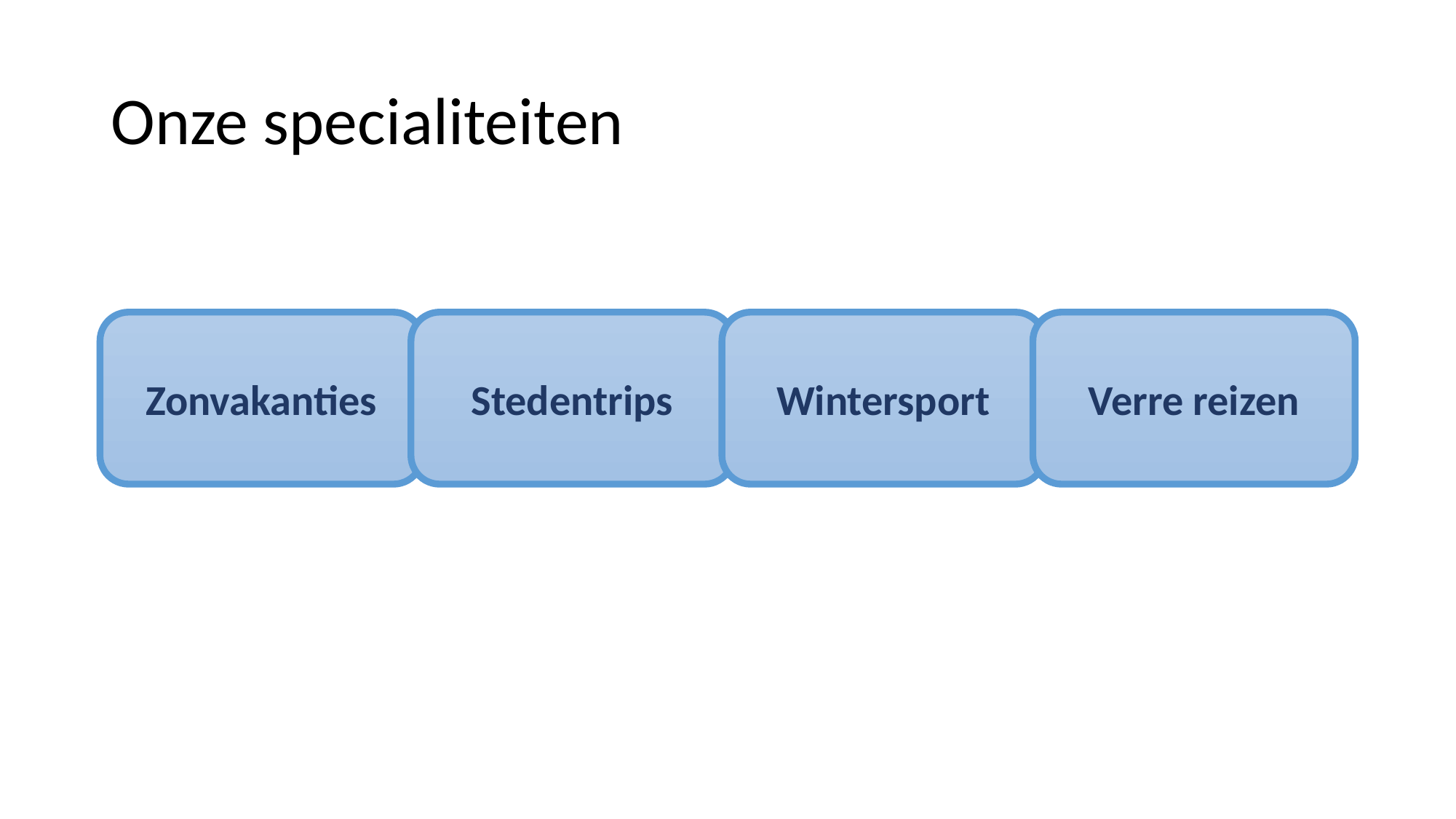

# Onze specialiteiten
Zonvakanties
Stedentrips
Wintersport
Verre reizen